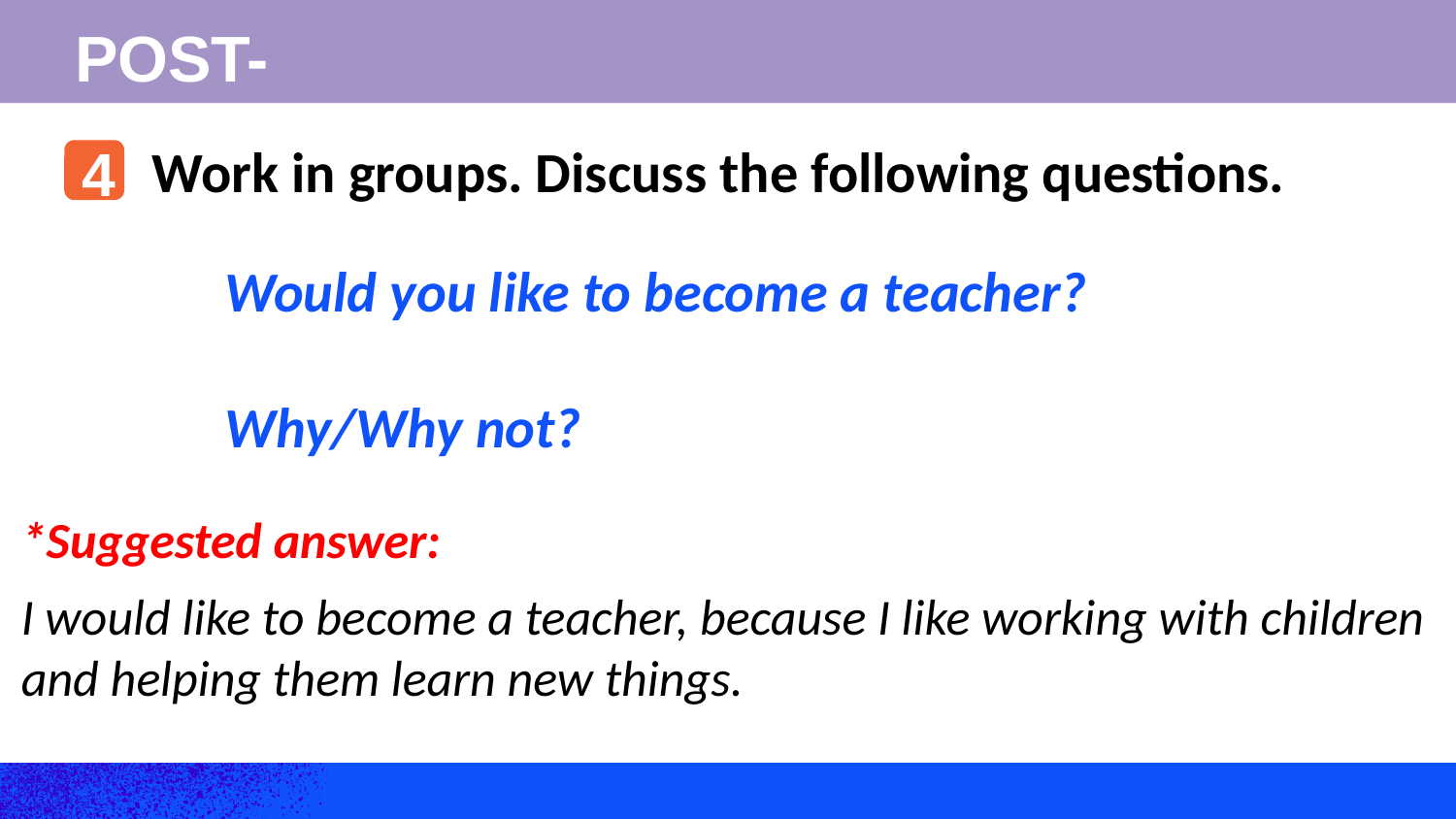

POST- LISTENING
      Work in groups. Discuss the following questions.
4

Would you like to become a teacher?

Why/Why not?
*Suggested answer:

I would like to become a teacher, because I like working with children and helping them learn new things.